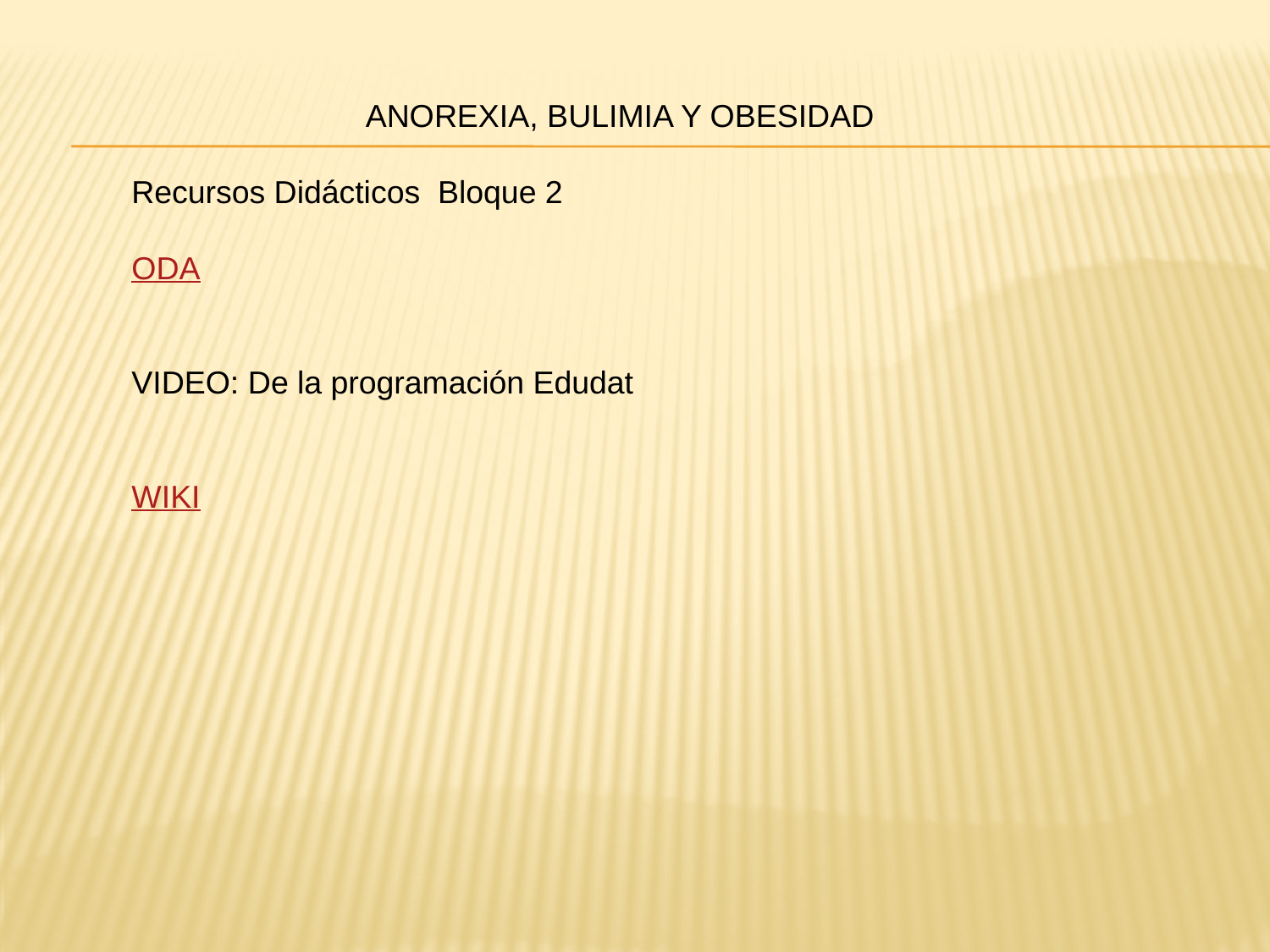

ANOREXIA, BULIMIA Y OBESIDAD

Recursos Didácticos  Bloque 2

ODA

VIDEO: De la programación Edudat

WIKI